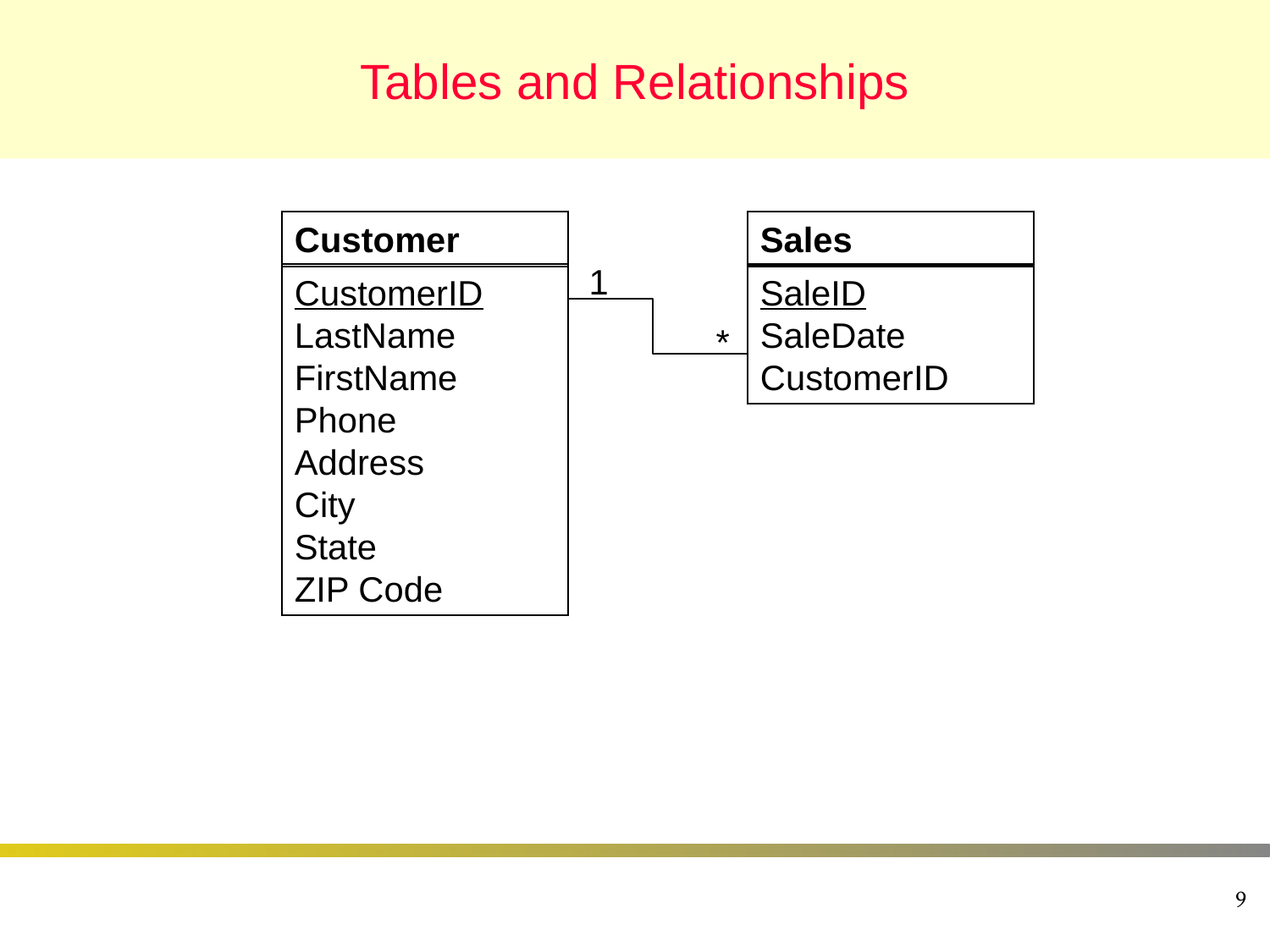

# Tables and Relationships
Customer
Sales
1
CustomerID
LastName
FirstName
Phone
Address
City
State
ZIP Code
SaleID
SaleDate
CustomerID

*
9